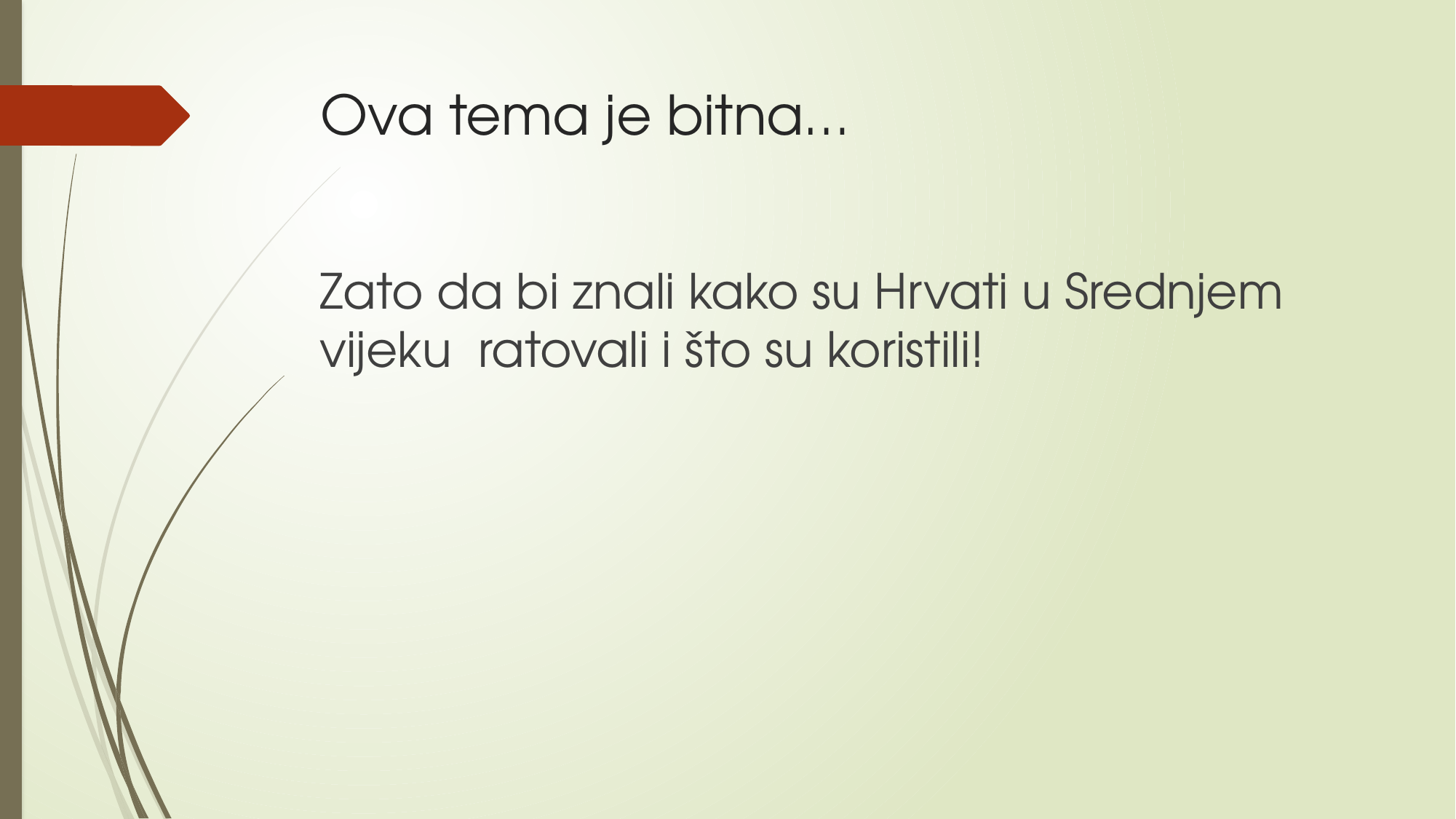

# Ova tema je bitna…
Zato da bi znali kako su Hrvati u Srednjem vijeku  ratovali i što su koristili!